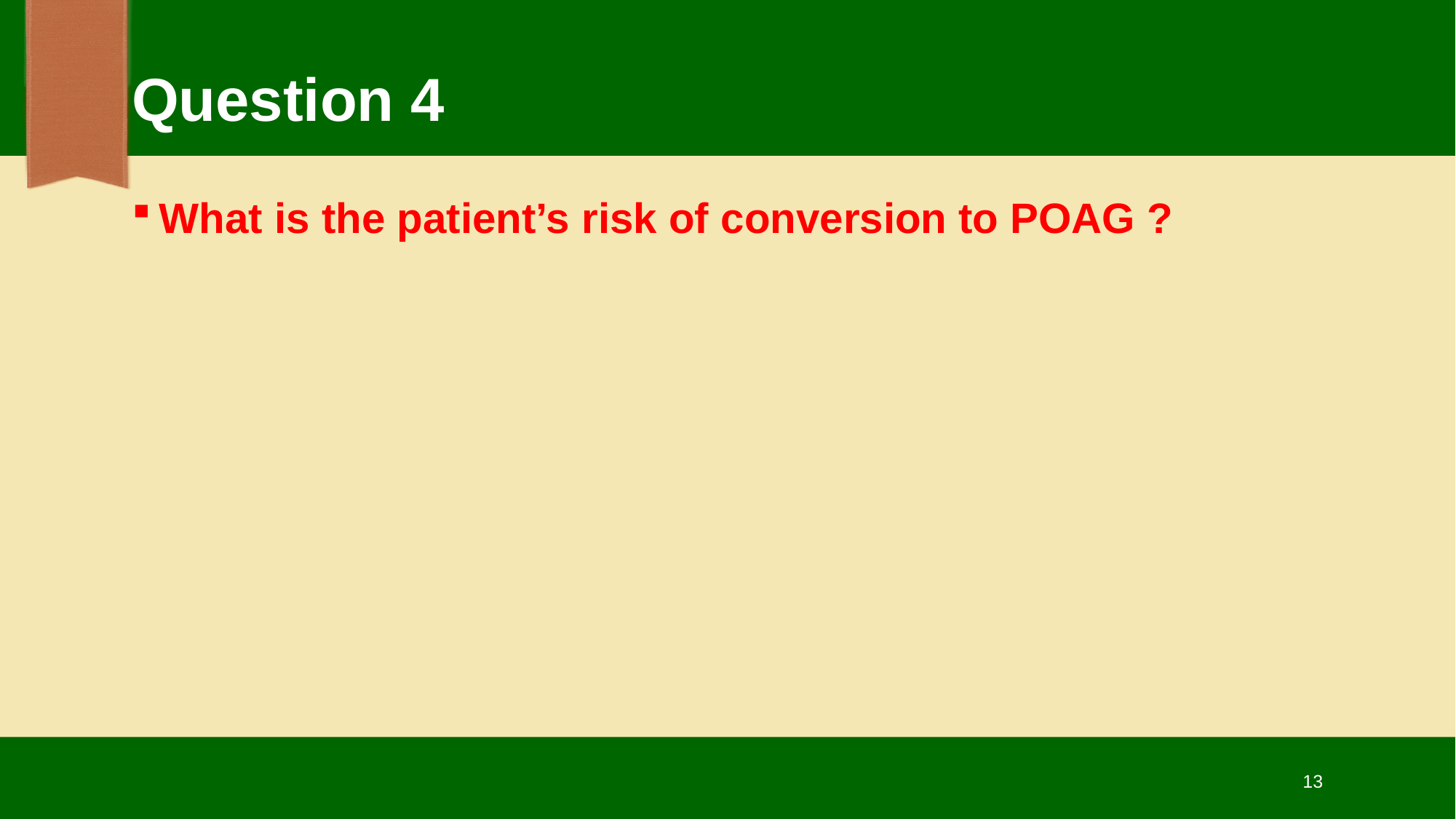

# Question 4
What is the patient’s risk of conversion to POAG ?
13